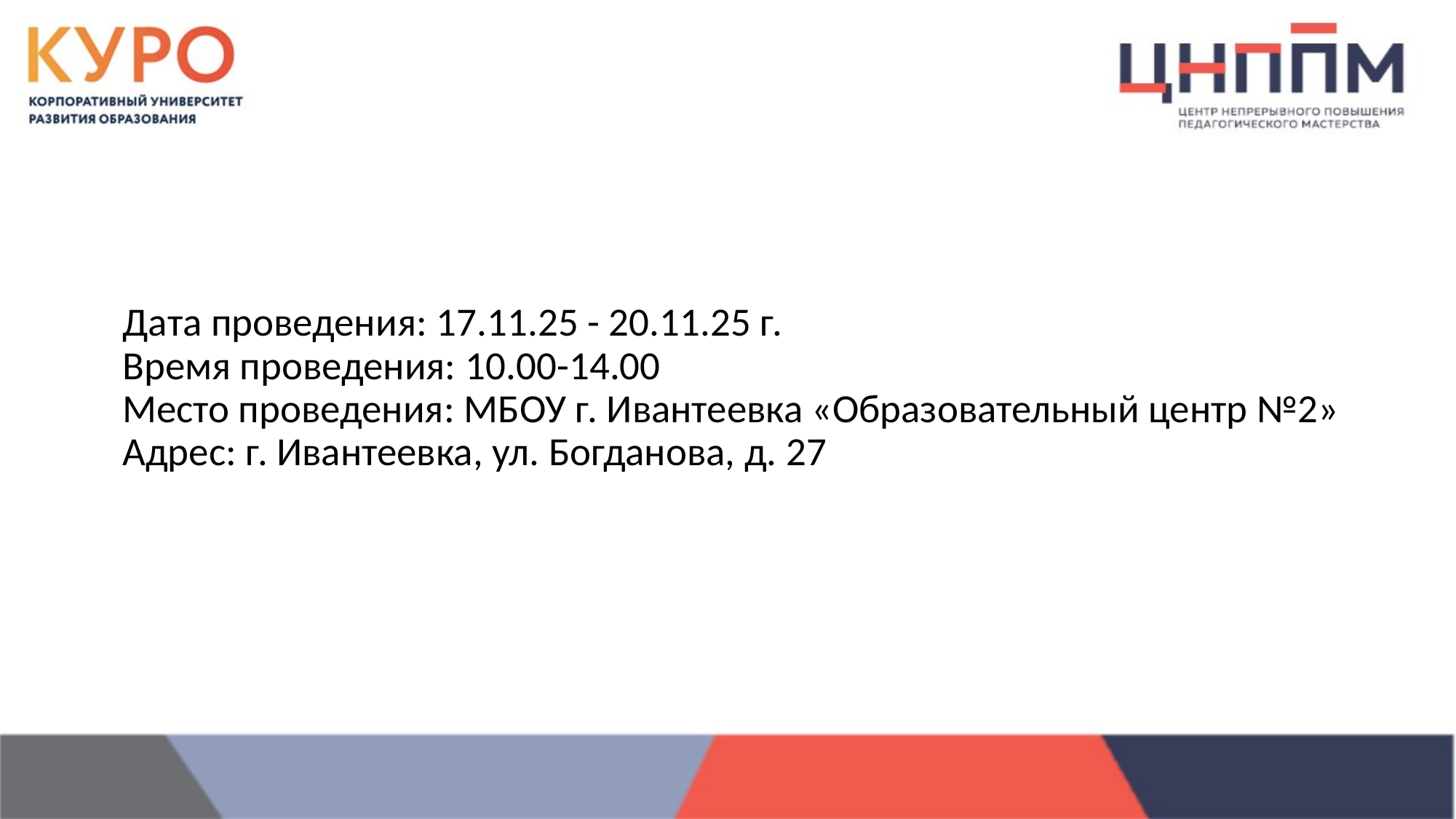

# Дата проведения: 17.11.25 - 20.11.25 г. Время проведения: 10.00-14.00 Место проведения: МБОУ г. Ивантеевка «Образовательный центр №2» Адрес: г. Ивантеевка, ул. Богданова, д. 27